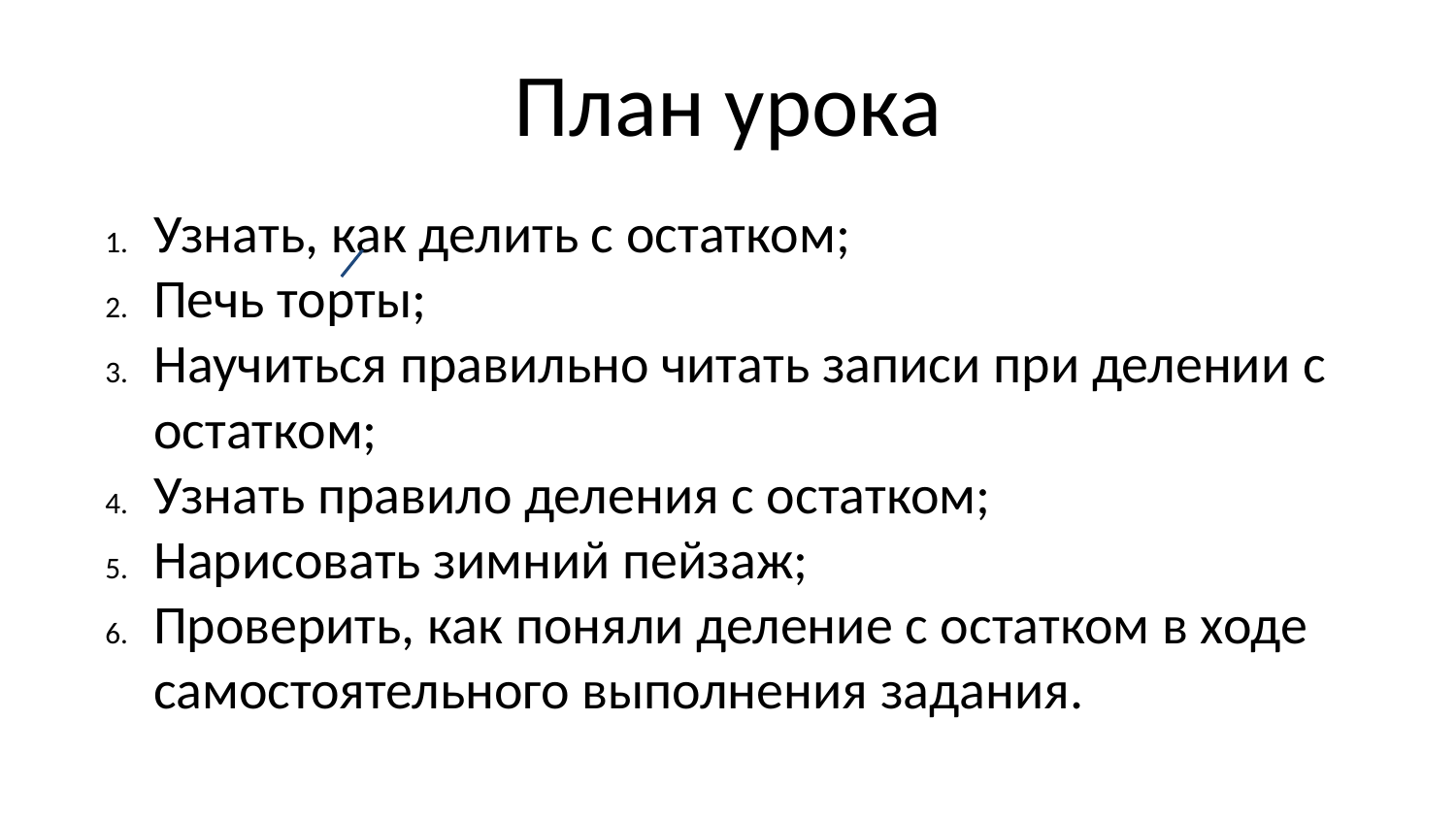

# План урока
Узнать, как делить с остатком;
Печь торты;
Научиться правильно читать записи при делении с остатком;
Узнать правило деления с остатком;
Нарисовать зимний пейзаж;
Проверить, как поняли деление с остатком в ходе самостоятельного выполнения задания.